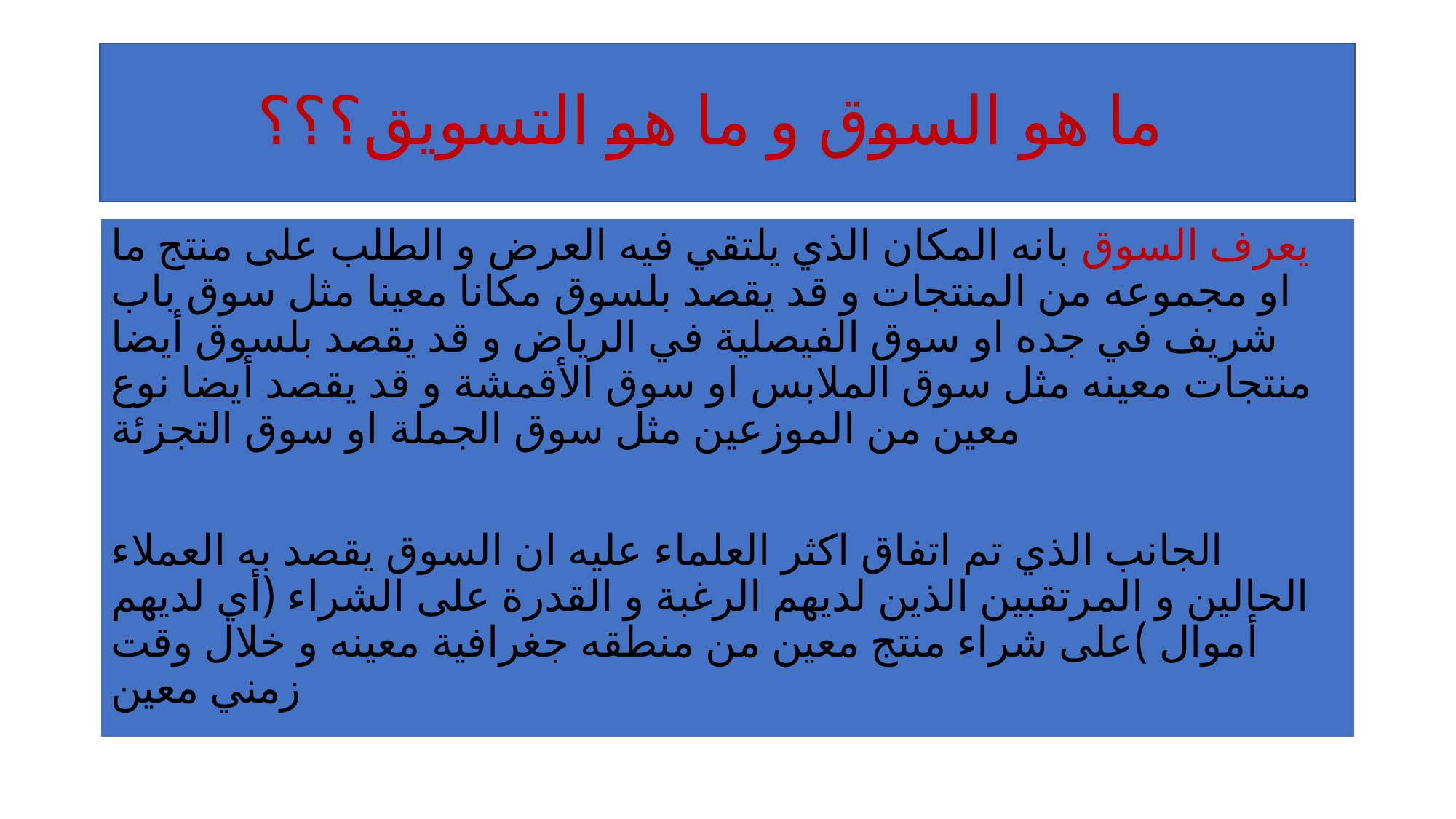

# ما هو السوق و ما هو التسويق؟؟؟
يعرف السوق بانه المكان الذي يلتقي فيه العرض و الطلب على منتج ما او مجموعه من المنتجات و قد يقصد بلسوق مكانا معينا مثل سوق باب شريف في جده او سوق الفيصلية في الرياض و قد يقصد بلسوق أيضا منتجات معينه مثل سوق الملابس او سوق الأقمشة و قد يقصد أيضا نوع معين من الموزعين مثل سوق الجملة او سوق التجزئة

الجانب الذي تم اتفاق اكثر العلماء عليه ان السوق يقصد به العملاء الحالين و المرتقبين الذين لديهم الرغبة و القدرة على الشراء (أي لديهم أموال )على شراء منتج معين من منطقه جغرافية معينه و خلال وقت زمني معين